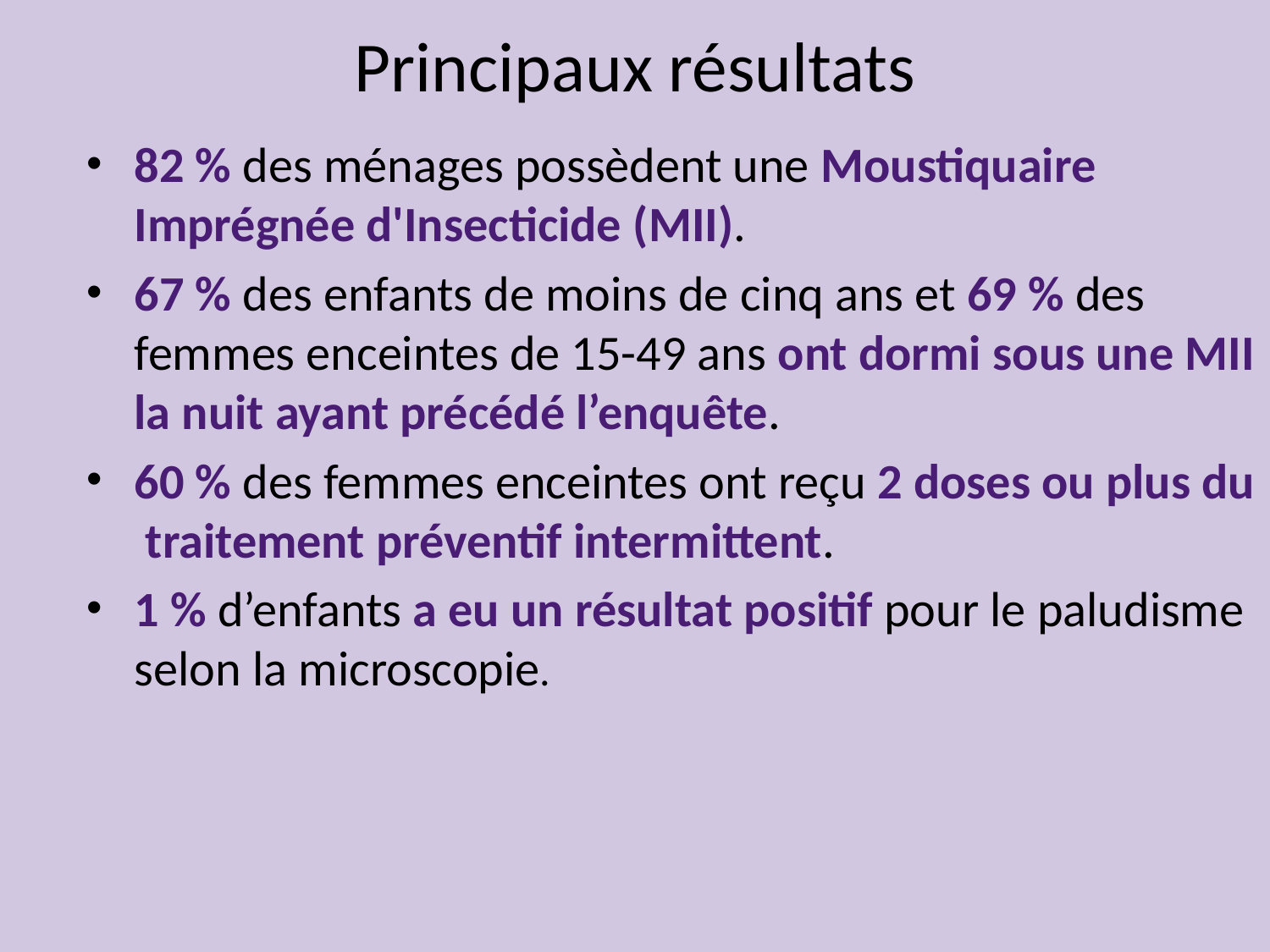

Principaux résultats
82 % des ménages possèdent une Moustiquaire Imprégnée d'Insecticide (MII).
67 % des enfants de moins de cinq ans et 69 % des femmes enceintes de 15-49 ans ont dormi sous une MII la nuit ayant précédé l’enquête.
60 % des femmes enceintes ont reçu 2 doses ou plus du  traitement préventif intermittent.
1 % d’enfants a eu un résultat positif pour le paludisme selon la microscopie.